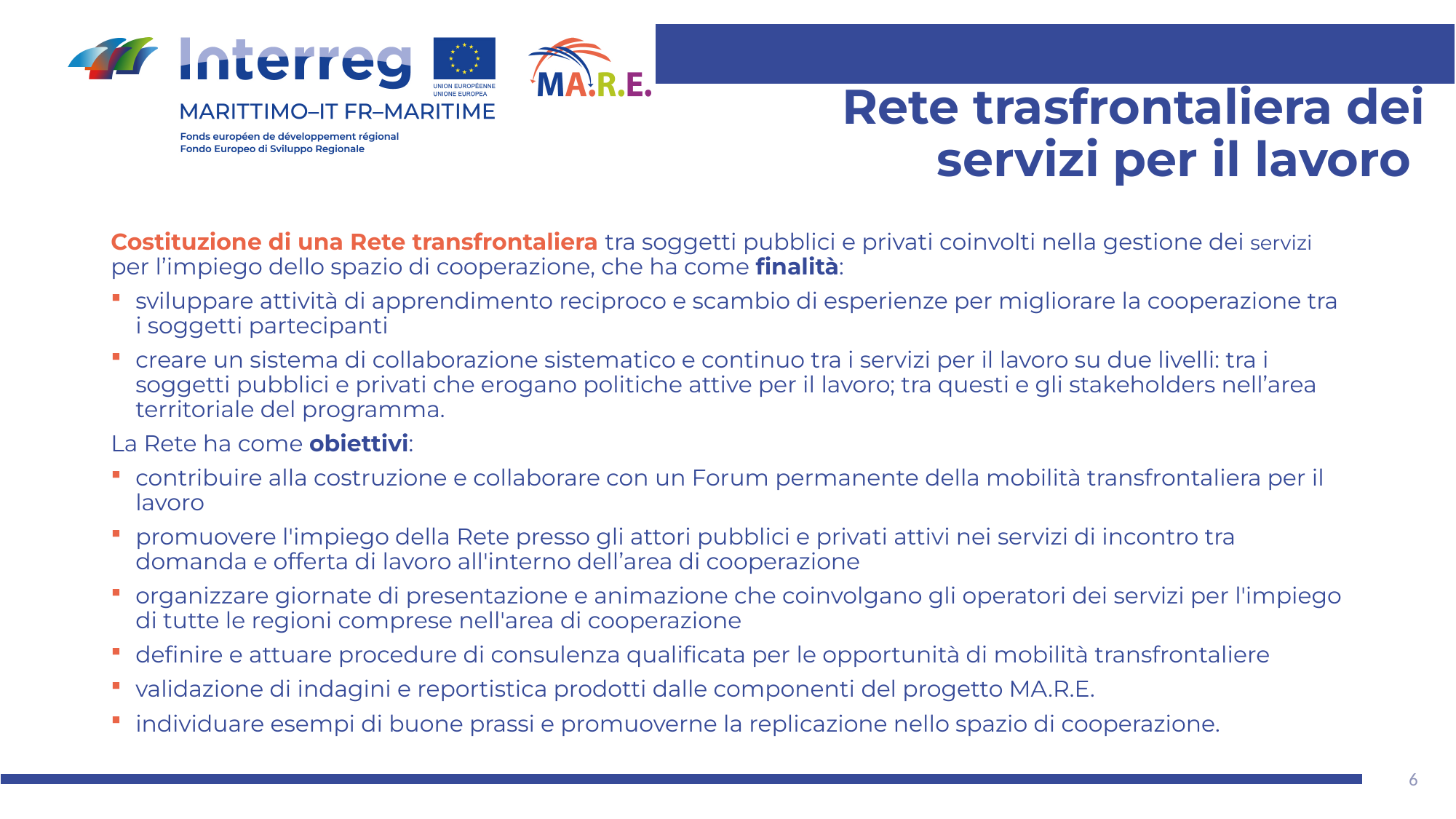

# Rete trasfrontaliera dei servizi per il lavoro
Costituzione di una Rete transfrontaliera tra soggetti pubblici e privati coinvolti nella gestione dei servizi per l’impiego dello spazio di cooperazione, che ha come finalità:
sviluppare attività di apprendimento reciproco e scambio di esperienze per migliorare la cooperazione tra i soggetti partecipanti
creare un sistema di collaborazione sistematico e continuo tra i servizi per il lavoro su due livelli: tra i soggetti pubblici e privati che erogano politiche attive per il lavoro; tra questi e gli stakeholders nell’area territoriale del programma.
La Rete ha come obiettivi:
contribuire alla costruzione e collaborare con un Forum permanente della mobilità transfrontaliera per il lavoro
promuovere l'impiego della Rete presso gli attori pubblici e privati attivi nei servizi di incontro tra domanda e offerta di lavoro all'interno dell’area di cooperazione
organizzare giornate di presentazione e animazione che coinvolgano gli operatori dei servizi per l'impiego di tutte le regioni comprese nell'area di cooperazione
definire e attuare procedure di consulenza qualificata per le opportunità di mobilità transfrontaliere
validazione di indagini e reportistica prodotti dalle componenti del progetto MA.R.E.
individuare esempi di buone prassi e promuoverne la replicazione nello spazio di cooperazione.

6